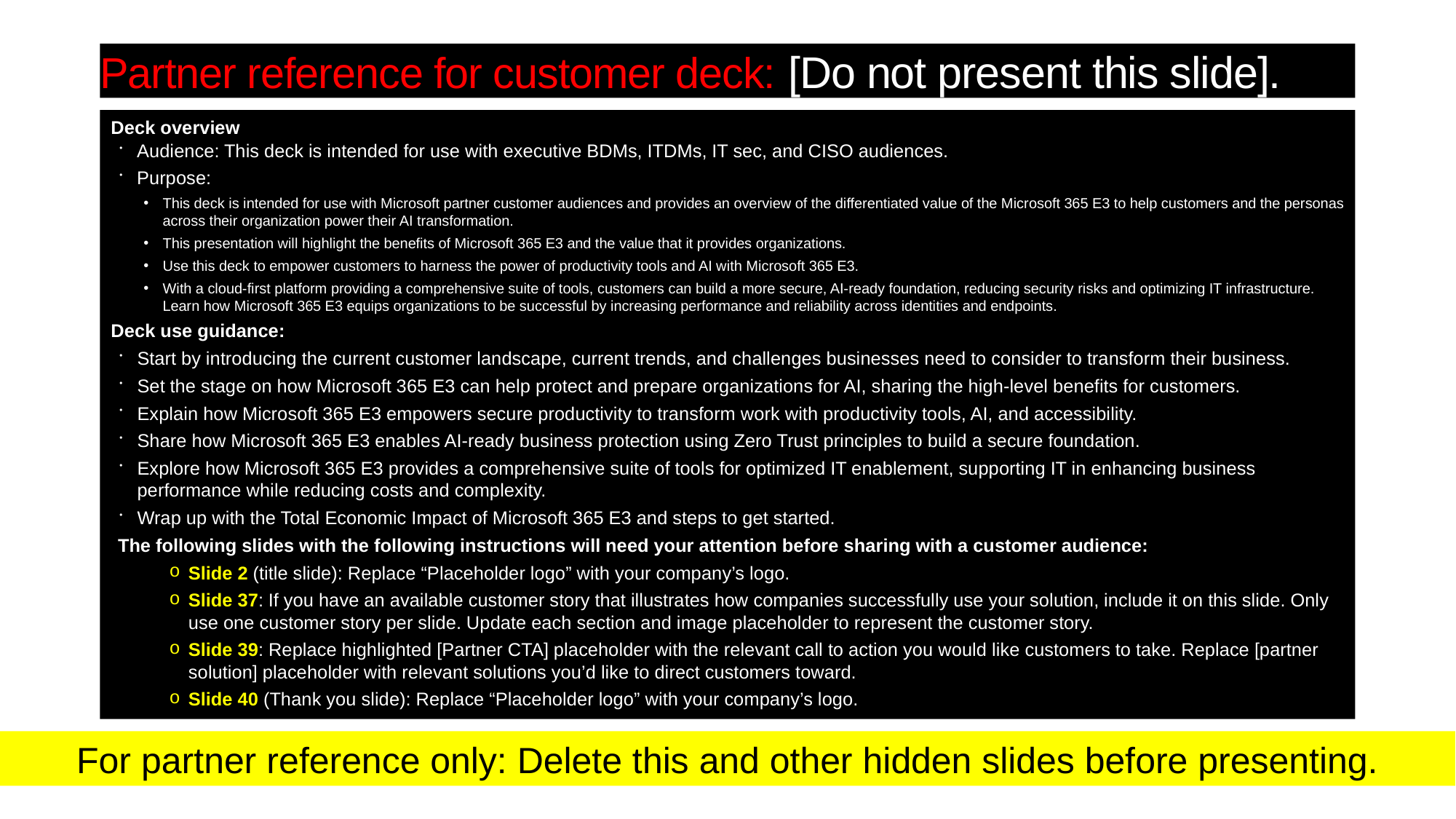

# Partner reference for customer deck: [Do not present this slide].
Deck overview
Audience: This deck is intended for use with executive BDMs, ITDMs, IT sec, and CISO audiences.
Purpose:
This deck is intended for use with Microsoft partner customer audiences and provides an overview of the differentiated value of the Microsoft 365 E3 to help customers and the personas across their organization power their AI transformation.
This presentation will highlight the benefits of Microsoft 365 E3 and the value that it provides organizations.
Use this deck to empower customers to harness the power of productivity tools and AI with Microsoft 365 E3.
With a cloud-first platform providing a comprehensive suite of tools, customers can build a more secure, AI-ready foundation, reducing security risks and optimizing IT infrastructure. Learn how Microsoft 365 E3 equips organizations to be successful by increasing performance and reliability across identities and endpoints.
Deck use guidance:
Start by introducing the current customer landscape, current trends, and challenges businesses need to consider to transform their business.
Set the stage on how Microsoft 365 E3 can help protect and prepare organizations for AI, sharing the high-level benefits for customers.
Explain how Microsoft 365 E3 empowers secure productivity to transform work with productivity tools, AI, and accessibility.
Share how Microsoft 365 E3 enables AI-ready business protection using Zero Trust principles to build a secure foundation.
Explore how Microsoft 365 E3 provides a comprehensive suite of tools for optimized IT enablement, supporting IT in enhancing business performance while reducing costs and complexity.
Wrap up with the Total Economic Impact of Microsoft 365 E3 and steps to get started.
The following slides with the following instructions will need your attention before sharing with a customer audience:
Slide 2 (title slide): Replace “Placeholder logo” with your company’s logo.
Slide 37: If you have an available customer story that illustrates how companies successfully use your solution, include it on this slide. Only use one customer story per slide. Update each section and image placeholder to represent the customer story.
Slide 39: Replace highlighted [Partner CTA] placeholder with the relevant call to action you would like customers to take. Replace [partner solution] placeholder with relevant solutions you’d like to direct customers toward.
Slide 40 (Thank you slide): Replace “Placeholder logo” with your company’s logo.

For partner reference only: Delete this and other hidden slides before presenting.